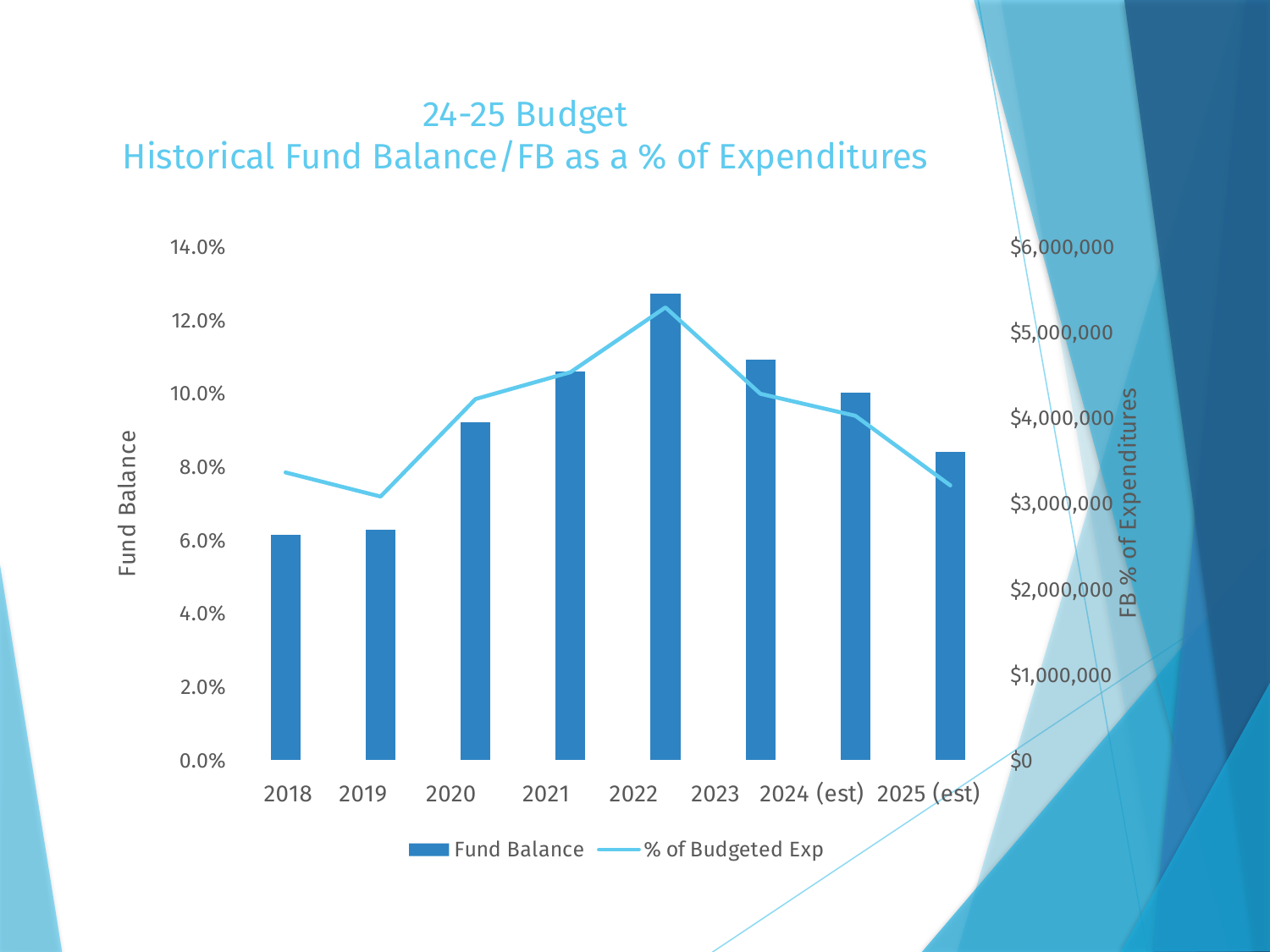

# 24-25 Budget Historical Fund Balance/FB as a % of Expenditures

### Chart

| Category | Fund Balance | % of Budgeted Exp |
|---|---|---|
| 2018 | 2636629.0 | 0.07853269793813875 |
| 2019 | 2695935.0 | 0.07195216069461344 |
| 2020 | 3953697.0 | 0.09856101359398645 |
| 2021 | 4542036.0 | 0.10588956989708814 |
| 2022 | 5456894.0 | 0.12357912665657164 |
| 2023 | 4686705.0 | 0.1 |
| 2024 (Est) | 4300000.0 | 0.094 |
| 2025 (Est) | 3603000.0 | 0.075 |